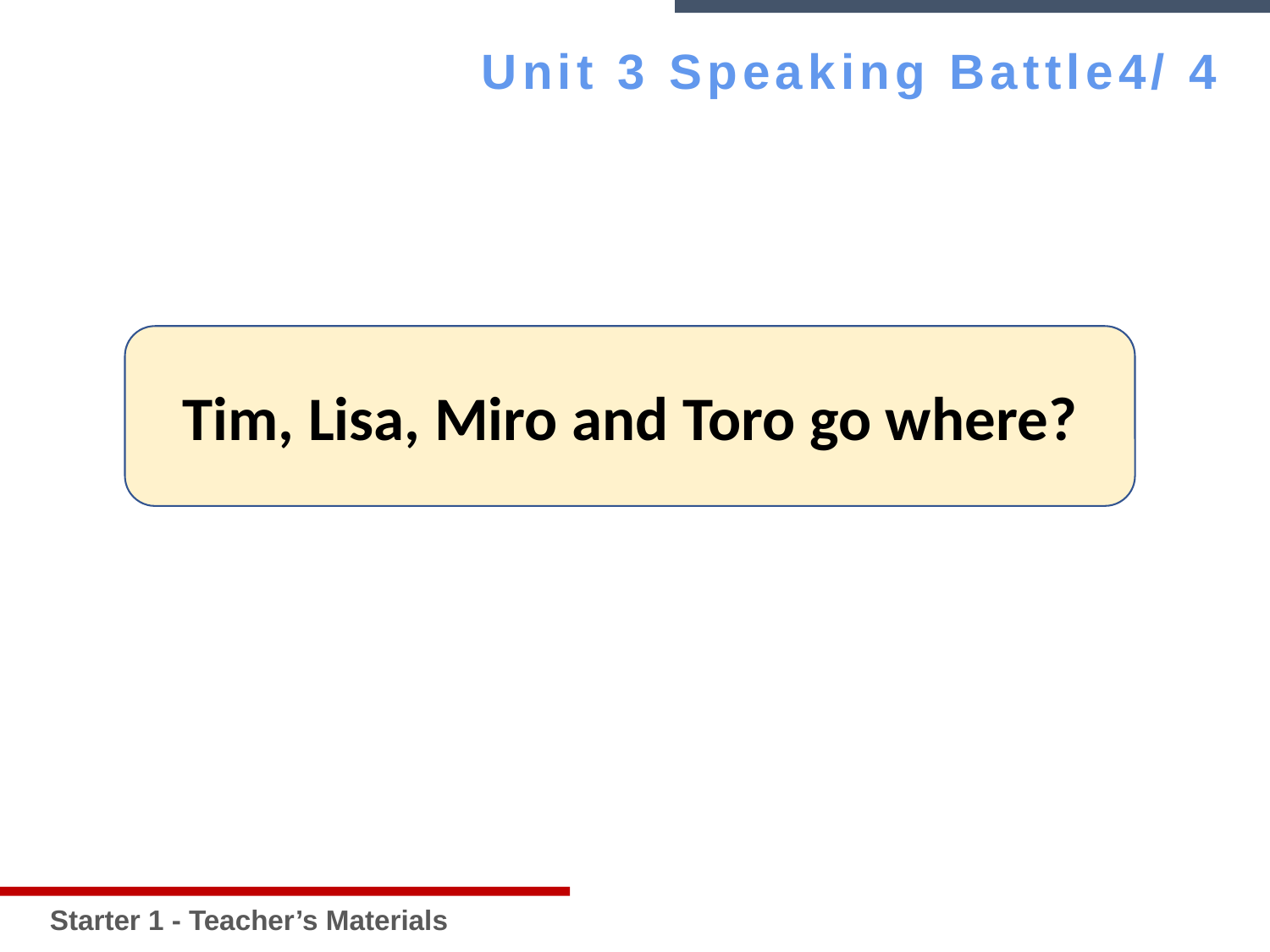

Starter 1 - Teacher’s Materials
Unit 3 Speaking Battle4/ 4
Tim, Lisa, Miro and Toro go where?